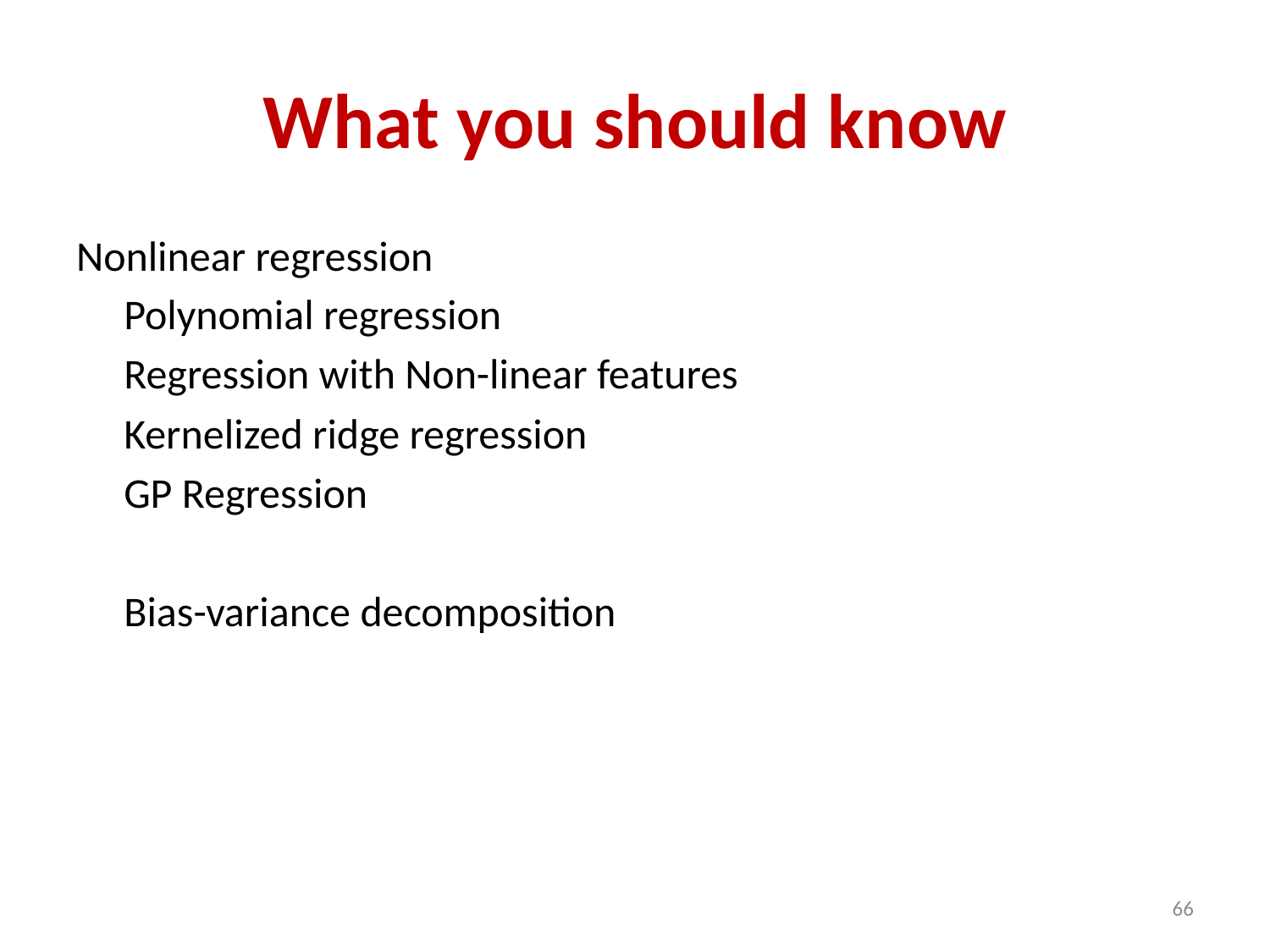

# What you should know
Nonlinear regression
	Polynomial regression
	Regression with Non-linear features
	Kernelized ridge regression
	GP Regression

	Bias-variance decomposition

66